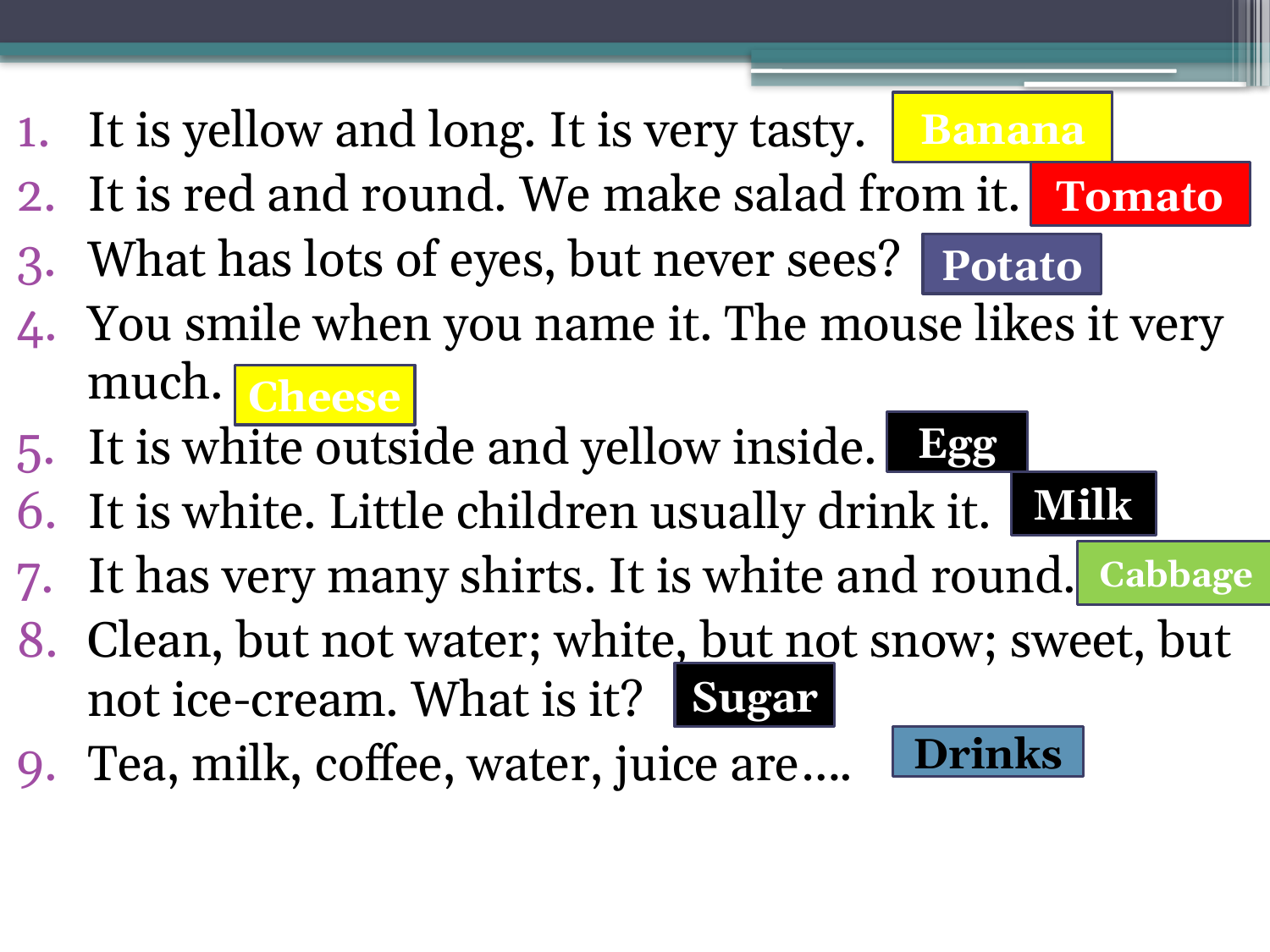

It is yellow and long. It is very tasty.
It is red and round. We make salad from it.
What has lots of eyes, but never sees?
You smile when you name it. The mouse likes it very much.
It is white outside and yellow inside.
It is white. Little children usually drink it.
It has very many shirts. It is white and round.
Clean, but not water; white, but not snow; sweet, but not ice-cream. What is it?
Tea, milk, coffee, water, juice are….
Banana
Tomato
Potato
Cheese
Egg
Milk
Cabbage
Sugar
Drinks